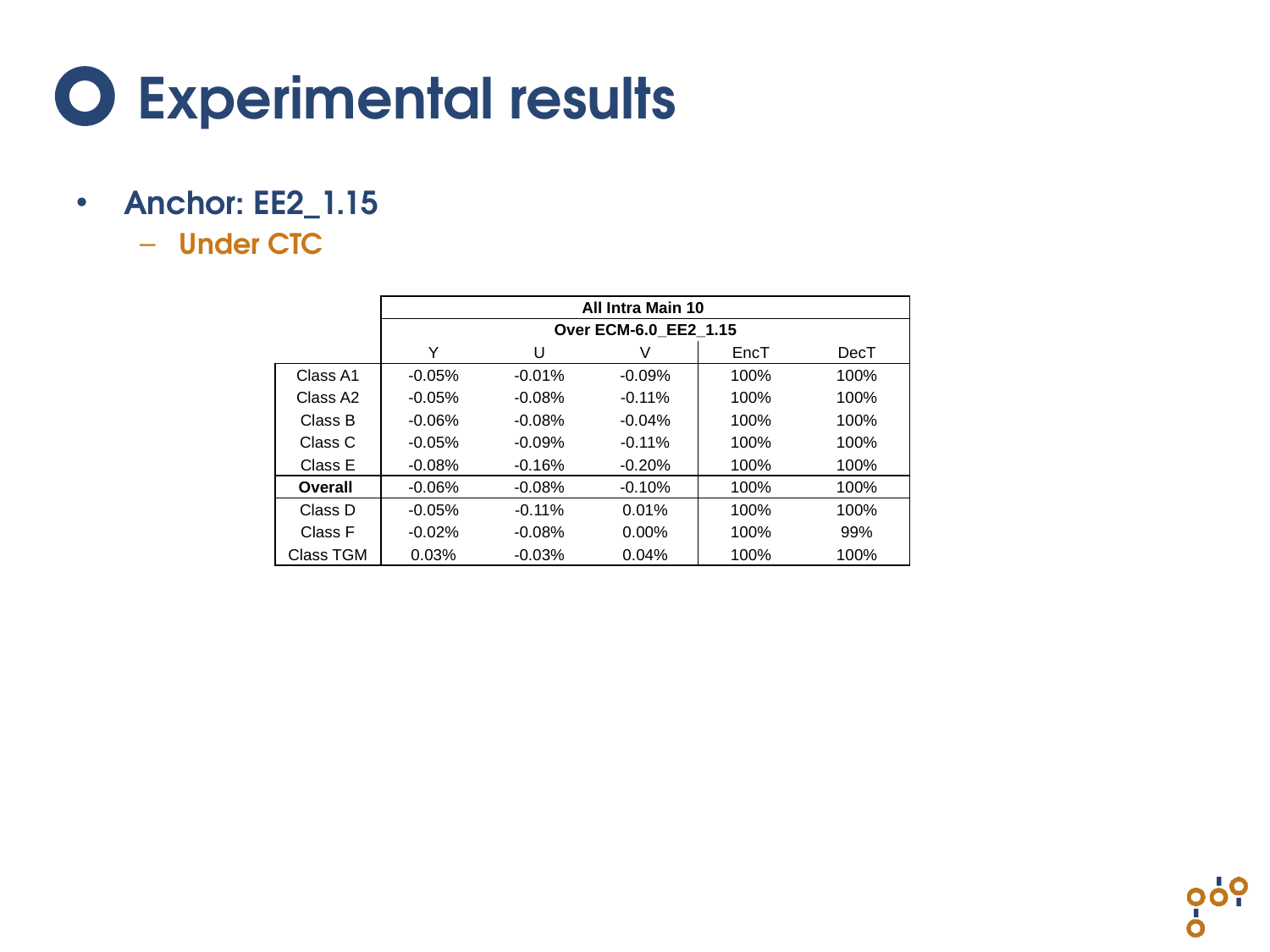

# Experimental results
Anchor: EE2_1.15
Under CTC

|  | All Intra Main 10 |  |  |  |  |
| --- | --- | --- | --- | --- | --- |
|  | Over ECM-6.0\_EE2\_1.15 |  |  |  |  |
|  | Y | U | V | EncT | DecT |
| Class A1 | -0.05% | -0.01% | -0.09% | 100% | 100% |
| Class A2 | -0.05% | -0.08% | -0.11% | 100% | 100% |
| Class B | -0.06% | -0.08% | -0.04% | 100% | 100% |
| Class C | -0.05% | -0.09% | -0.11% | 100% | 100% |
| Class E | -0.08% | -0.16% | -0.20% | 100% | 100% |
| Overall | -0.06% | -0.08% | -0.10% | 100% | 100% |
| Class D | -0.05% | -0.11% | 0.01% | 100% | 100% |
| Class F | -0.02% | -0.08% | 0.00% | 100% | 99% |
| Class TGM | 0.03% | -0.03% | 0.04% | 100% | 100% |